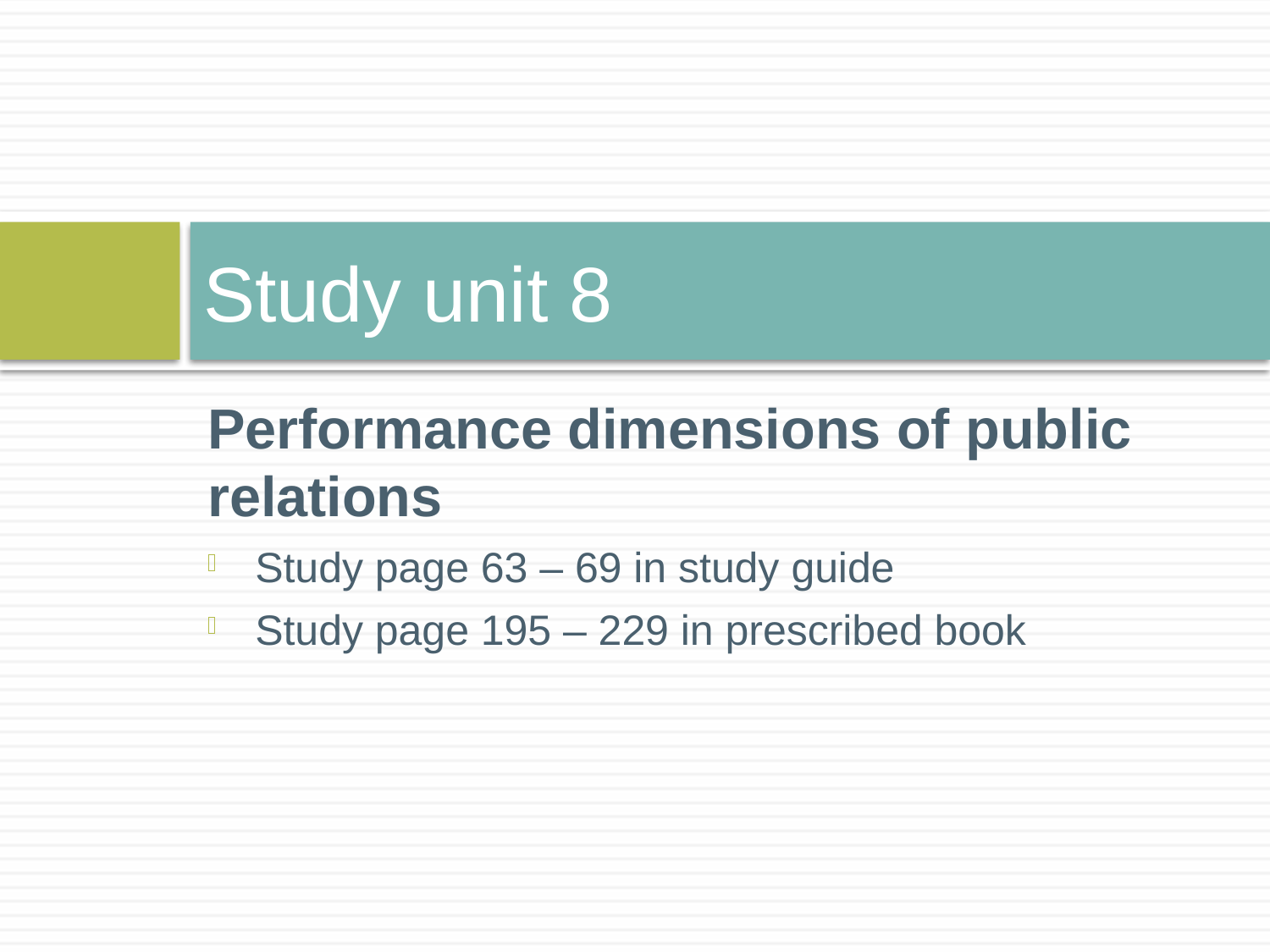

# Study unit 8
Performance dimensions of public relations
Study page 63 – 69 in study guide
Study page 195 – 229 in prescribed book